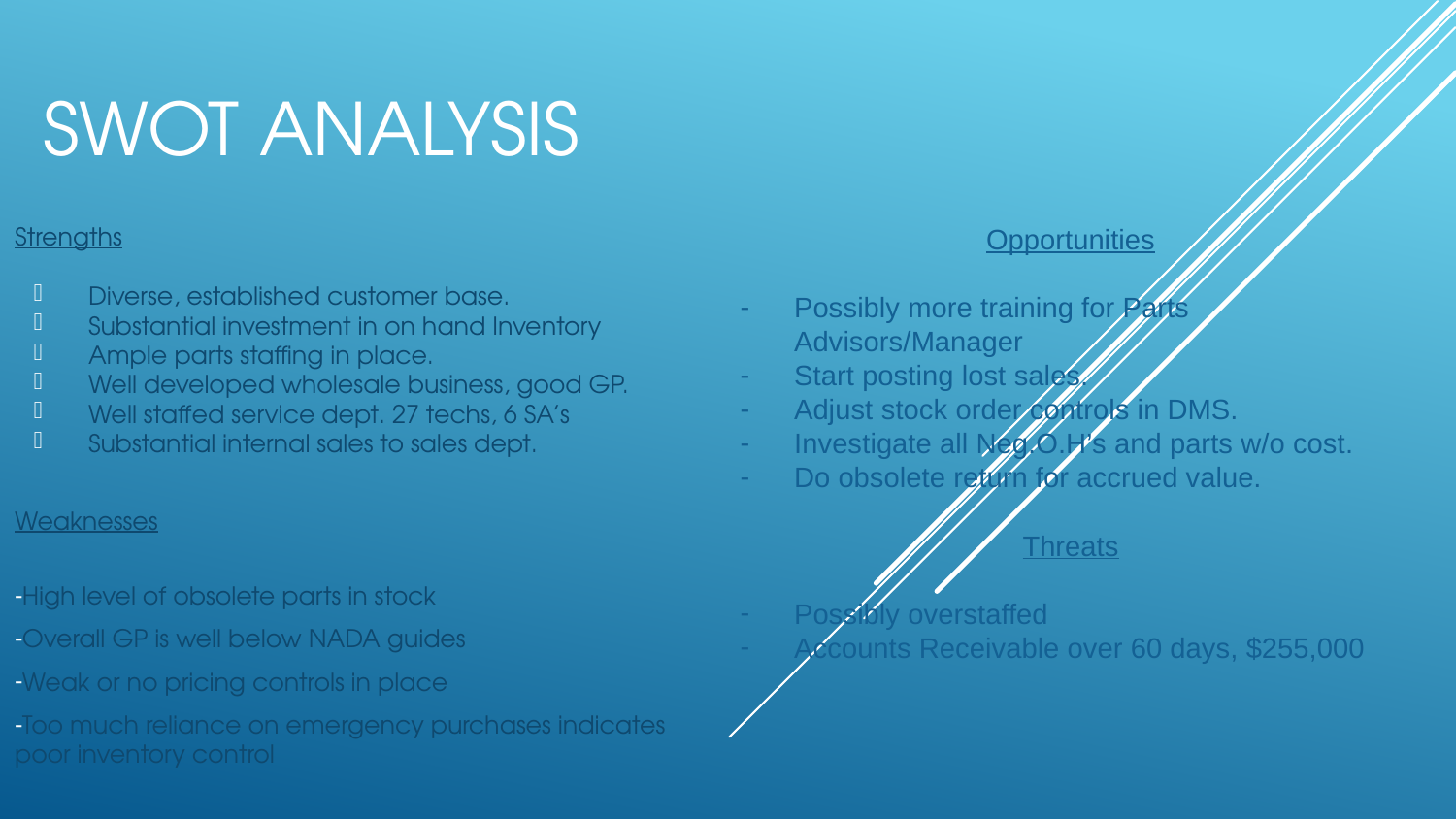

# SWOT Analysis
Opportunities

Possibly more training for Parts Advisors/Manager
Start posting lost sales.
Adjust stock order controls in DMS.
Investigate all Neg.O.H’s and parts w/o cost.
Do obsolete return for accrued value.

Threats

Possibly overstaffed
Accounts Receivable over 60 days, $255,000

Strengths

Diverse, established customer base.
Substantial investment in on hand Inventory
Ample parts staffing in place.
Well developed wholesale business, good GP.
Well staffed service dept. 27 techs, 6 SA’s
Substantial internal sales to sales dept.

Weaknesses

High level of obsolete parts in stock
Overall GP is well below NADA guides
Weak or no pricing controls in place
Too much reliance on emergency purchases indicates poor inventory control